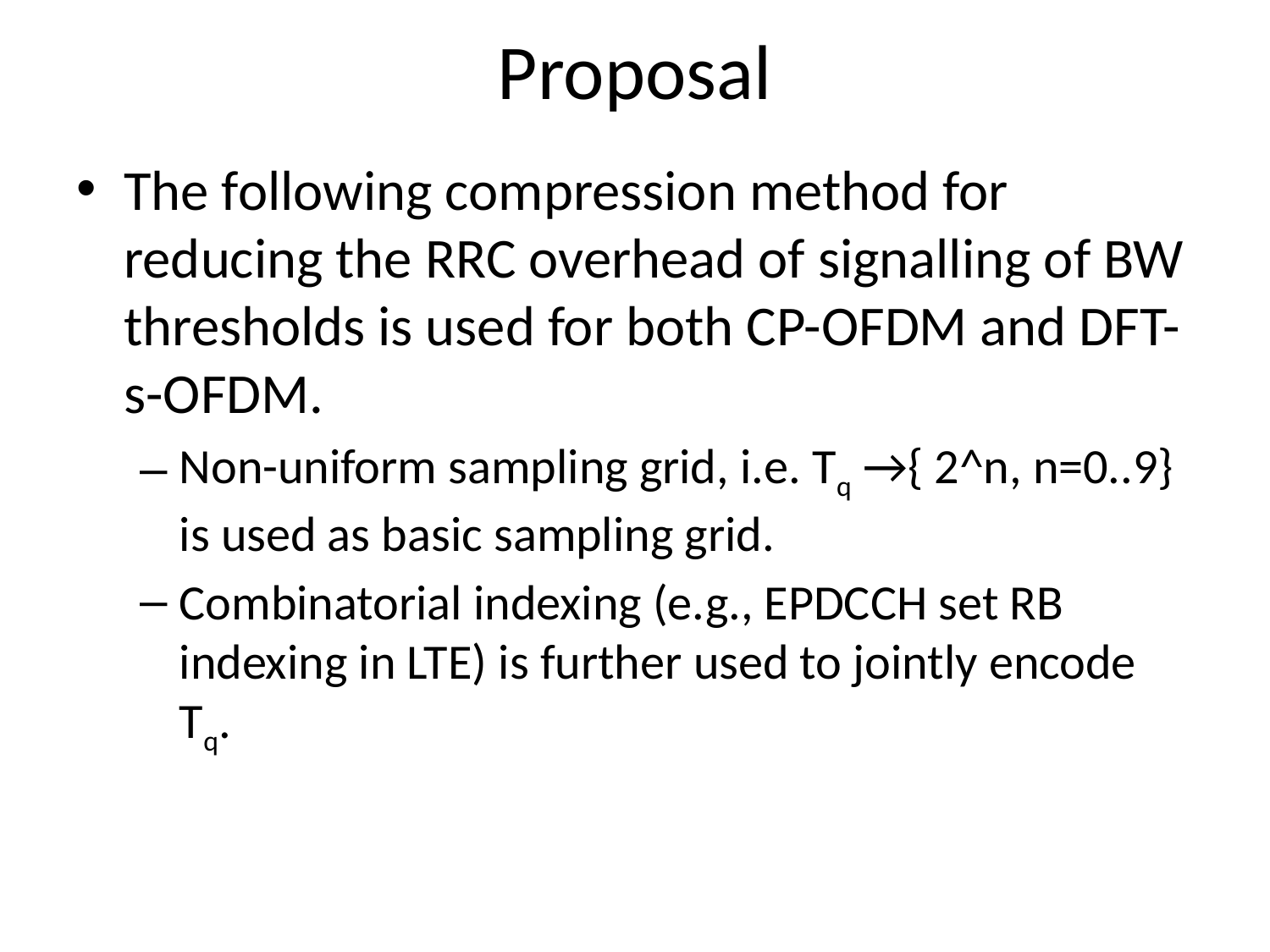

# Proposal
The following compression method for reducing the RRC overhead of signalling of BW thresholds is used for both CP-OFDM and DFT-s-OFDM.
Non-uniform sampling grid, i.e. Tq →{ 2^n, n=0..9} is used as basic sampling grid.
Combinatorial indexing (e.g., EPDCCH set RB indexing in LTE) is further used to jointly encode Tq.